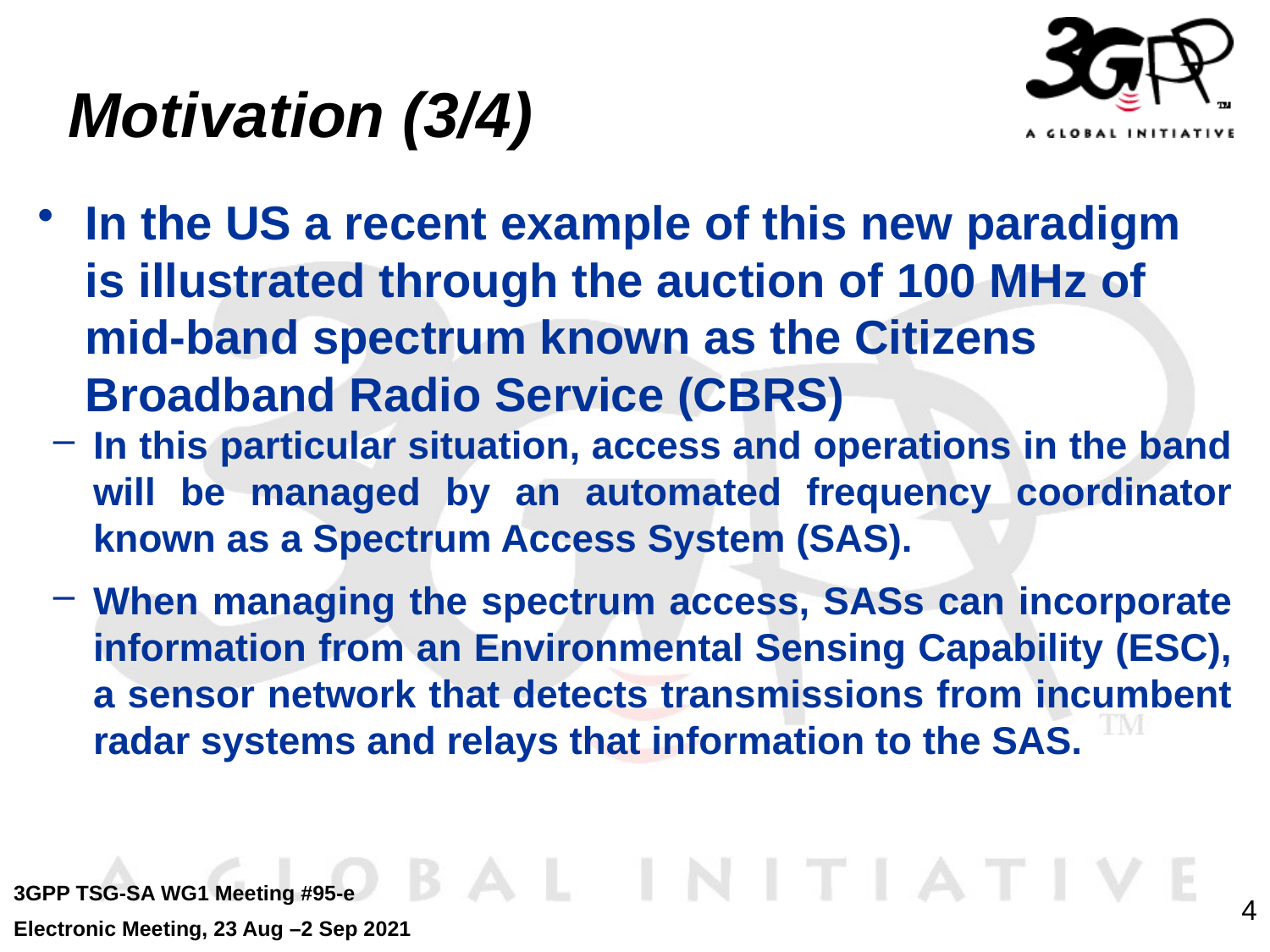

# Motivation (3/4)
In the US a recent example of this new paradigm is illustrated through the auction of 100 MHz of mid-band spectrum known as the Citizens Broadband Radio Service (CBRS)
In this particular situation, access and operations in the band will be managed by an automated frequency coordinator known as a Spectrum Access System (SAS).
When managing the spectrum access, SASs can incorporate information from an Environmental Sensing Capability (ESC), a sensor network that detects transmissions from incumbent radar systems and relays that information to the SAS.

3GPP TSG-SA WG1 Meeting #95-e
Electronic Meeting, 23 Aug –2 Sep 2021
4